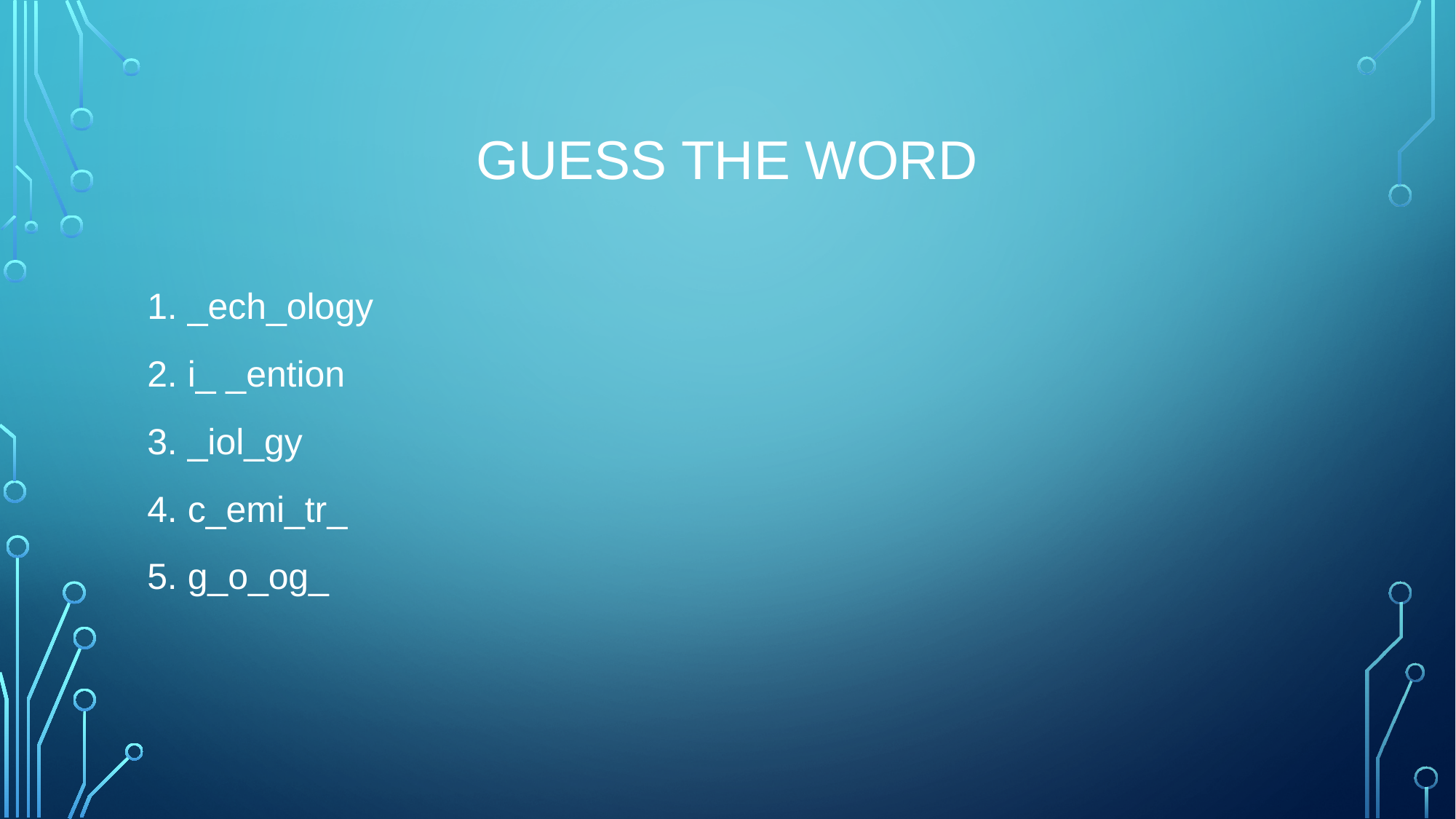

# guess the word
1. _ech_ology
2. i_ _ention
3. _iol_gy
4. c_emi_tr_
5. g_o_og_